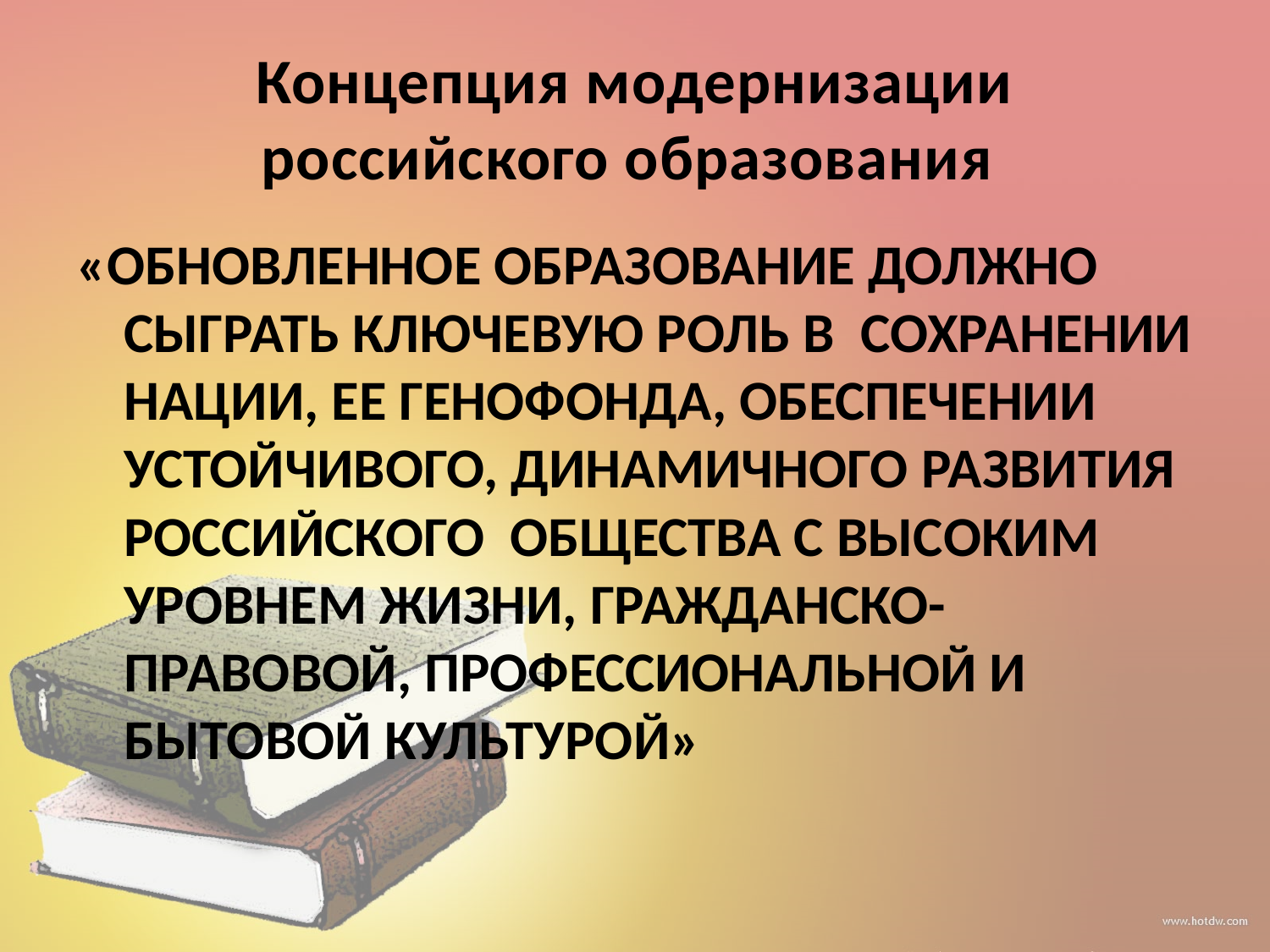

# Концепция модернизации российского образования
«Обновленное образование должно сыграть ключевую роль в  сохранении нации, ее генофонда, обеспечении устойчивого, динамичного развития российского  общества с высоким уровнем жизни, гражданско-правовой, профессиональной и бытовой культурой»